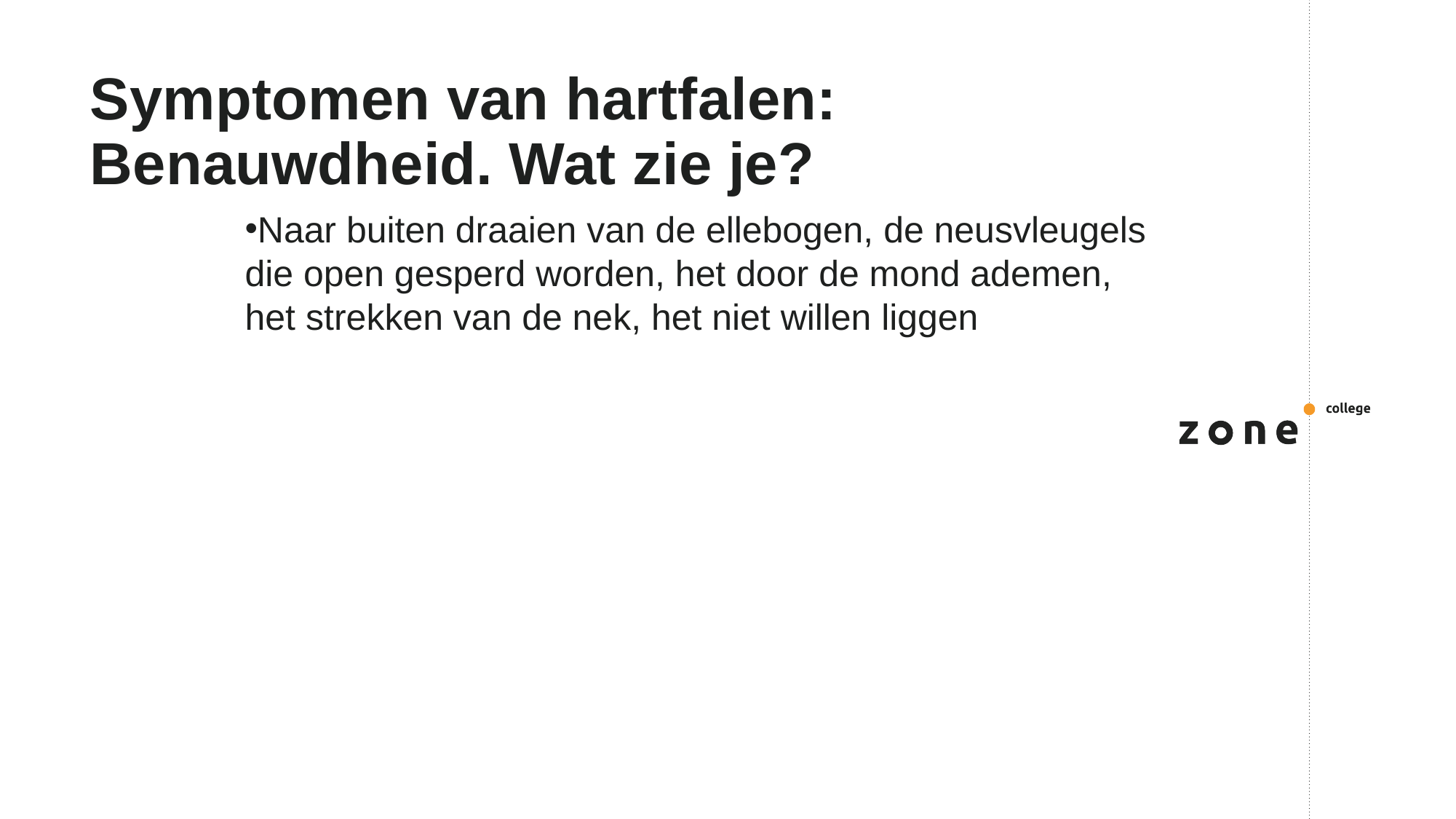

# Symptomen van hartfalen: Benauwdheid. Wat zie je?
Naar buiten draaien van de ellebogen, de neusvleugels die open gesperd worden, het door de mond ademen, het strekken van de nek, het niet willen liggen